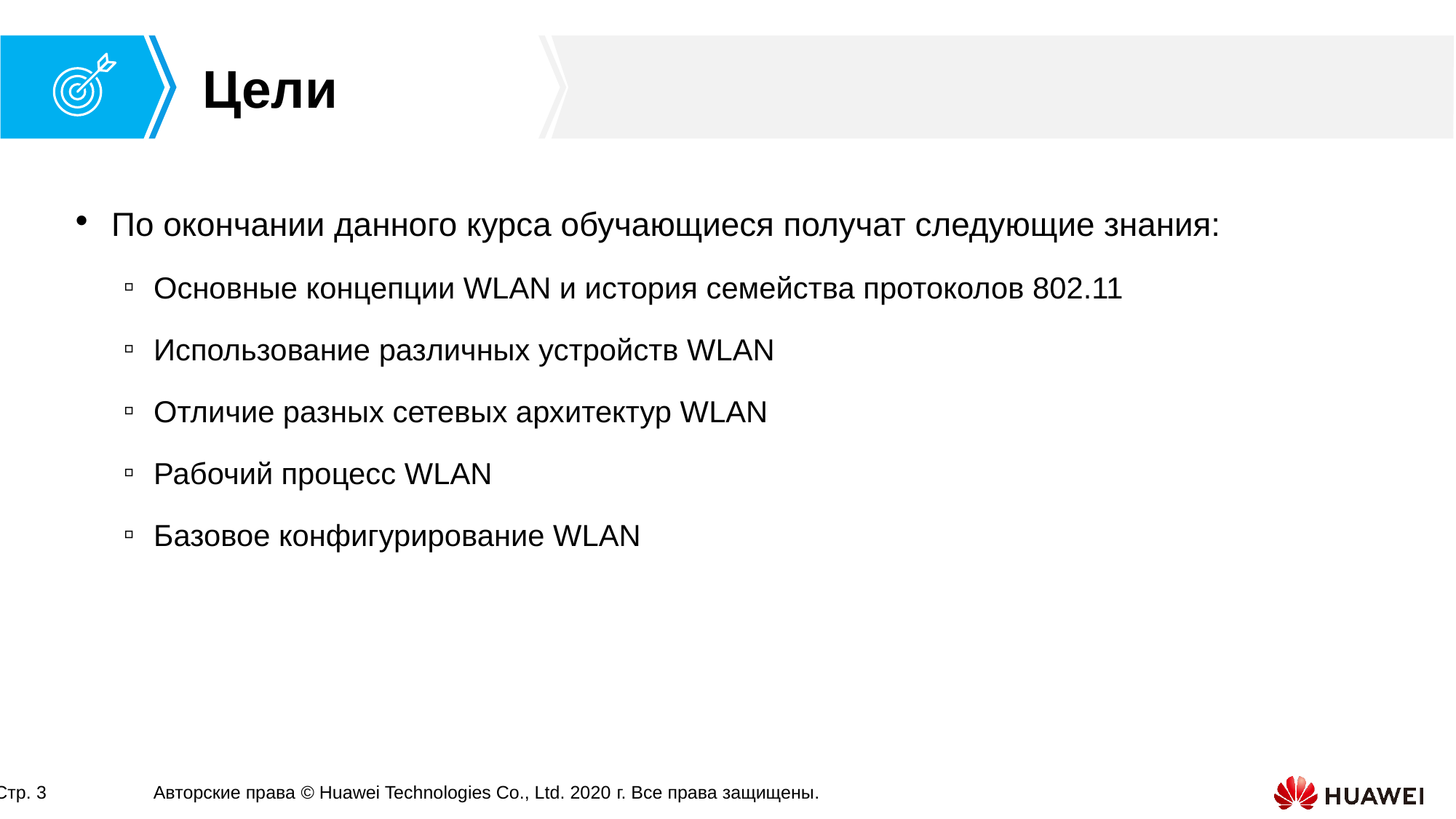

По окончании данного курса обучающиеся получат следующие знания:
Основные концепции WLAN и история семейства протоколов 802.11
Использование различных устройств WLAN
Отличие разных сетевых архитектур WLAN
Рабочий процесс WLAN
Базовое конфигурирование WLAN